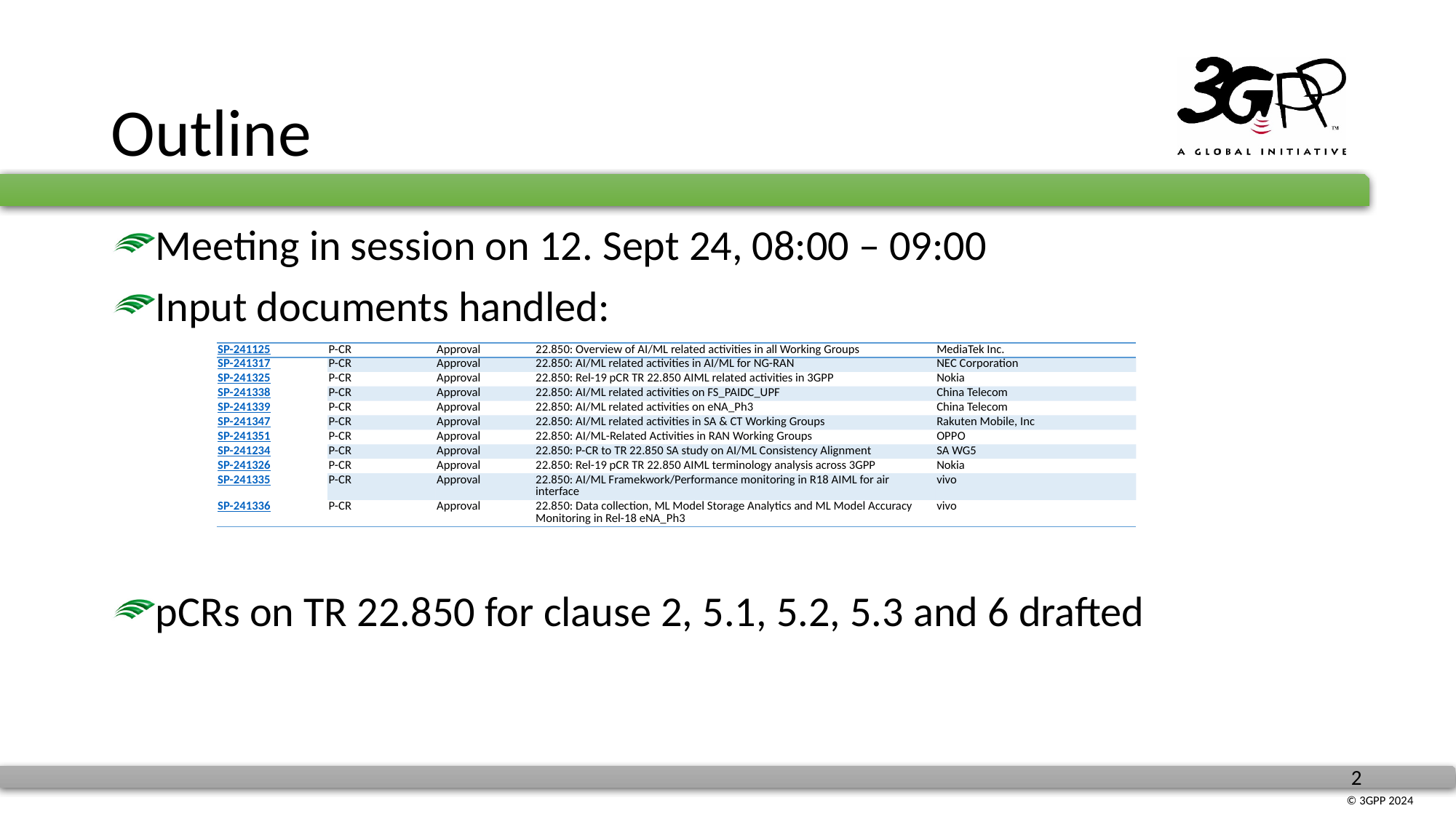

# Outline
Meeting in session on 12. Sept 24, 08:00 – 09:00
Input documents handled:

pCRs on TR 22.850 for clause 2, 5.1, 5.2, 5.3 and 6 drafted

| SP-241125 | P-CR | Approval | 22.850: Overview of AI/ML related activities in all Working Groups | MediaTek Inc. |
| --- | --- | --- | --- | --- |
| SP-241317 | P-CR | Approval | 22.850: AI/ML related activities in AI/ML for NG-RAN | NEC Corporation |
| SP-241325 | P-CR | Approval | 22.850: Rel-19 pCR TR 22.850 AIML related activities in 3GPP | Nokia |
| SP-241338 | P-CR | Approval | 22.850: AI/ML related activities on FS\_PAIDC\_UPF | China Telecom |
| SP-241339 | P-CR | Approval | 22.850: AI/ML related activities on eNA\_Ph3 | China Telecom |
| SP-241347 | P-CR | Approval | 22.850: AI/ML related activities in SA & CT Working Groups | Rakuten Mobile, Inc |
| SP-241351 | P-CR | Approval | 22.850: AI/ML-Related Activities in RAN Working Groups | OPPO |
| SP-241234 | P-CR | Approval | 22.850: P-CR to TR 22.850 SA study on AI/ML Consistency Alignment | SA WG5 |
| SP-241326 | P-CR | Approval | 22.850: Rel-19 pCR TR 22.850 AIML terminology analysis across 3GPP | Nokia |
| SP-241335 | P-CR | Approval | 22.850: AI/ML Framekwork/Performance monitoring in R18 AIML for air interface | vivo |
| SP-241336 | P-CR | Approval | 22.850: Data collection, ML Model Storage Analytics and ML Model Accuracy Monitoring in Rel-18 eNA\_Ph3 | vivo |